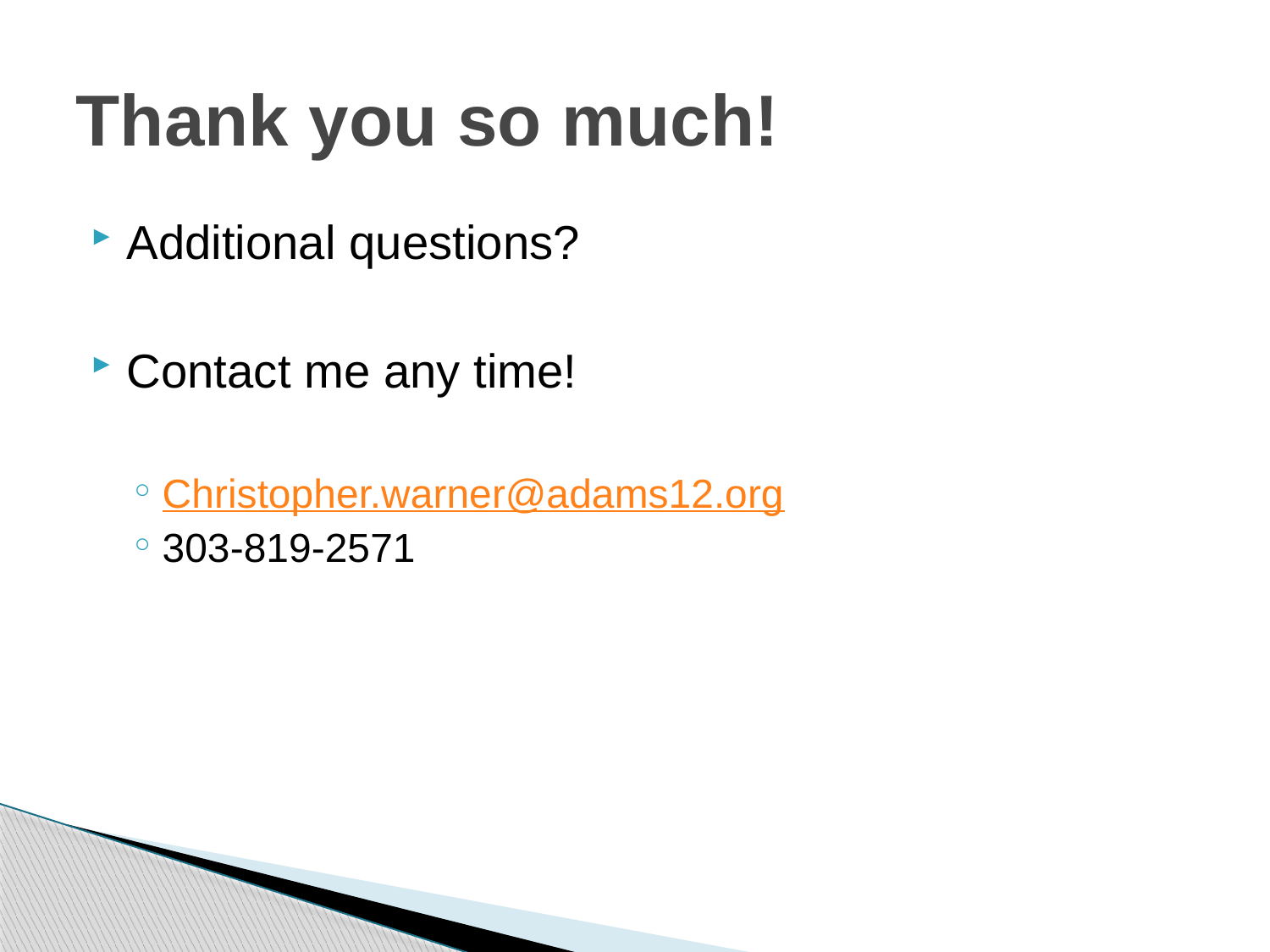

# Thank you so much!
Additional questions?

Contact me any time!

Christopher.warner@adams12.org
303-819-2571